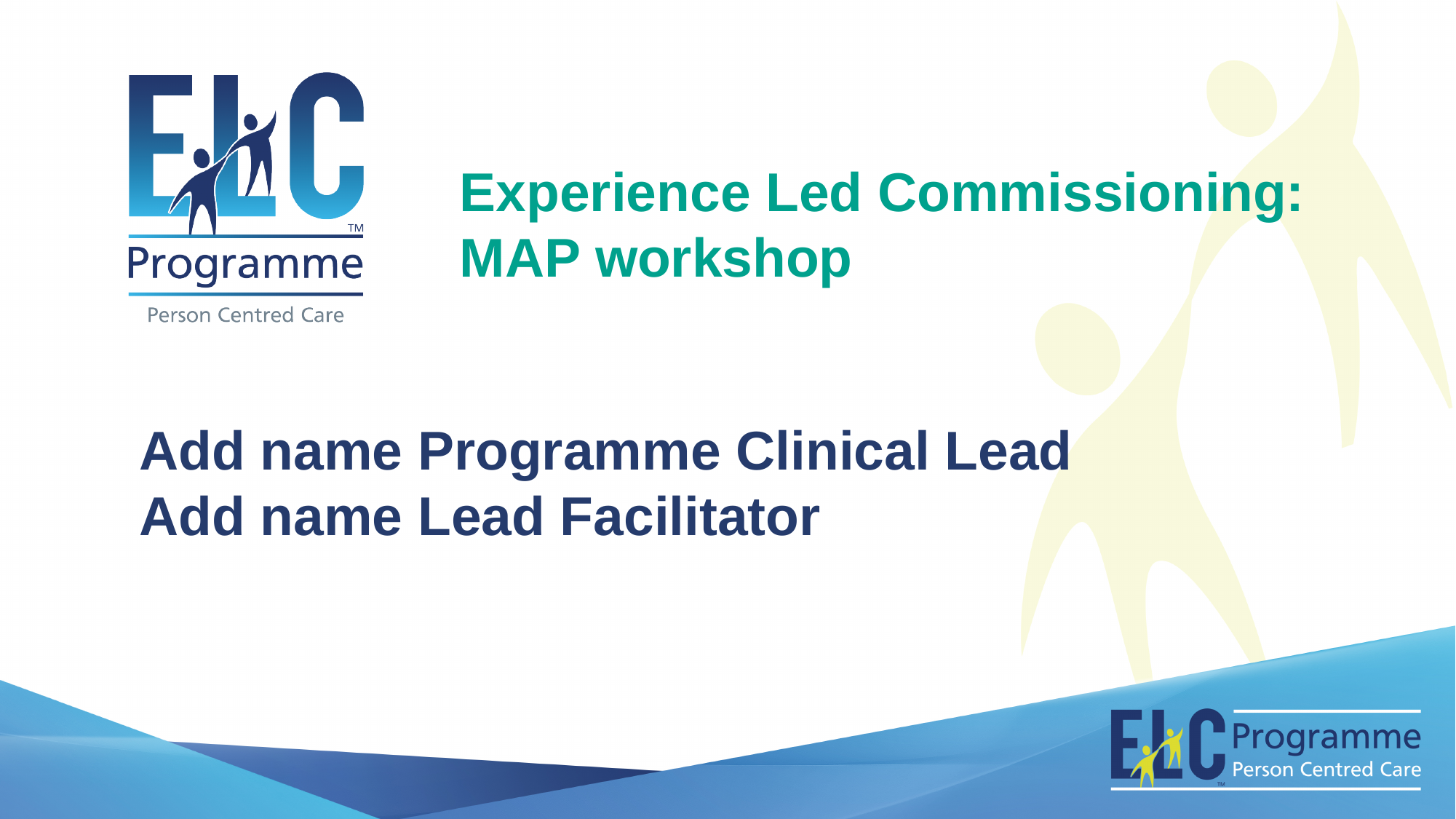

Experience Led Commissioning: MAP workshop
Add name Programme Clinical Lead
Add name Lead Facilitator